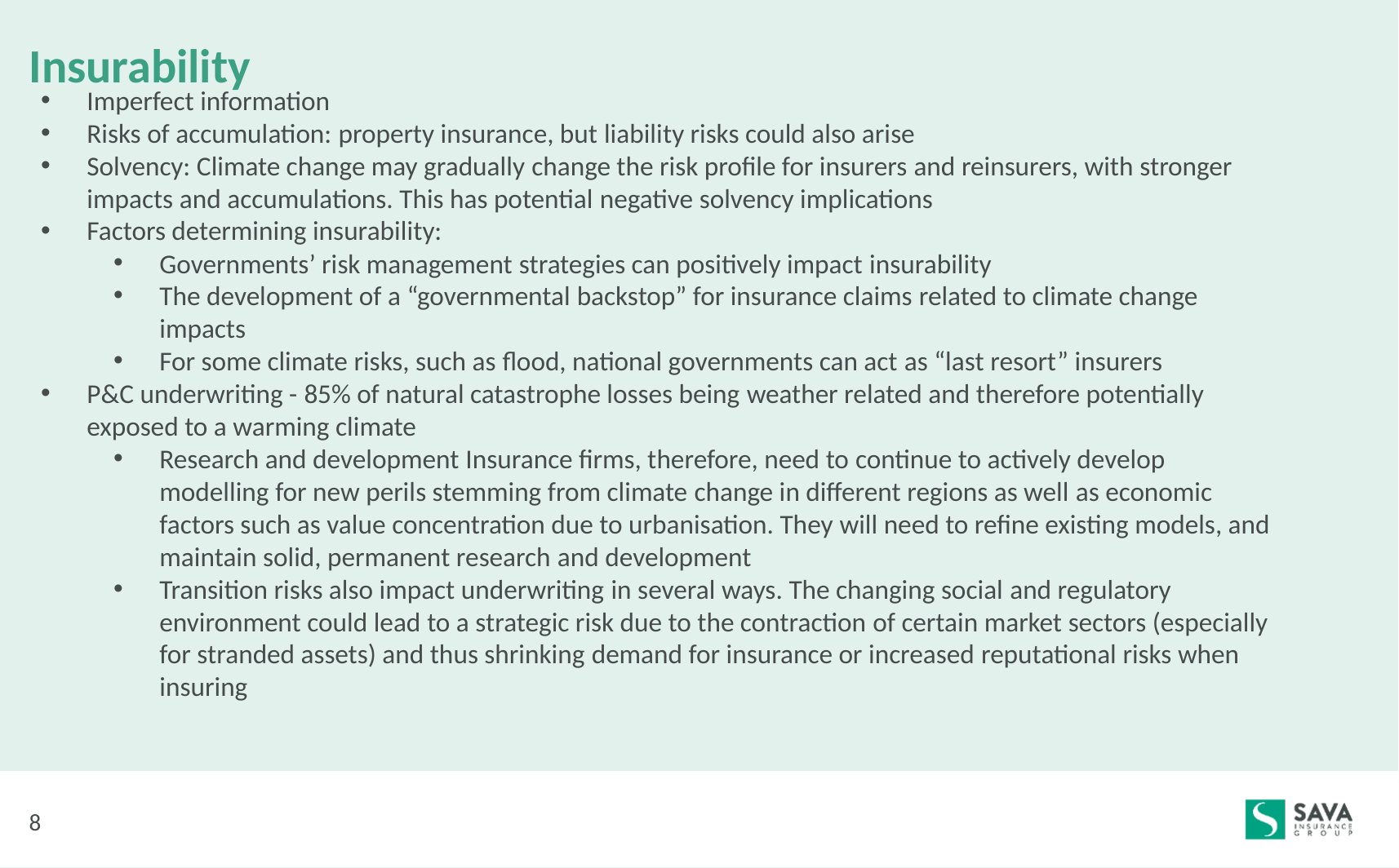

# Insurability
Imperfect information
Risks of accumulation: property insurance, but liability risks could also arise
Solvency: Climate change may gradually change the risk profile for insurers and reinsurers, with stronger impacts and accumulations. This has potential negative solvency implications
Factors determining insurability:
Governments’ risk management strategies can positively impact insurability
The development of a “governmental backstop” for insurance claims related to climate change impacts
For some climate risks, such as flood, national governments can act as “last resort” insurers
P&C underwriting - 85% of natural catastrophe losses being weather related and therefore potentially exposed to a warming climate
Research and development Insurance firms, therefore, need to continue to actively develop modelling for new perils stemming from climate change in different regions as well as economic factors such as value concentration due to urbanisation. They will need to refine existing models, and maintain solid, permanent research and development
Transition risks also impact underwriting in several ways. The changing social and regulatory environment could lead to a strategic risk due to the contraction of certain market sectors (especially for stranded assets) and thus shrinking demand for insurance or increased reputational risks when insuring
8